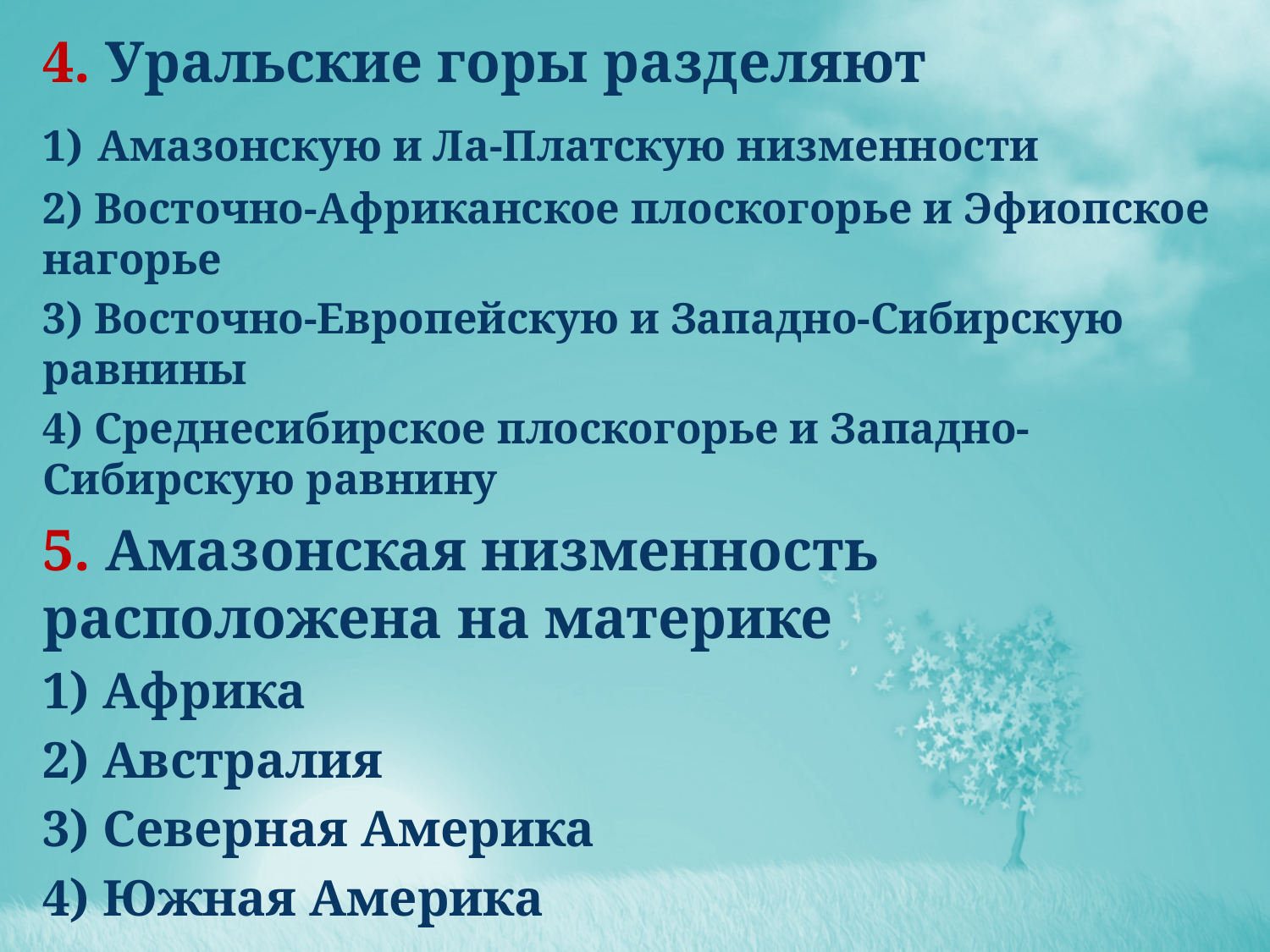

4. Уральские горы разделяют
1) Амазонскую и Ла-Платскую низменности
2) Восточно-Африканское плоскогорье и Эфиопское нагорье
3) Восточно-Европейскую и Западно-Сибирскую равнины
4) Среднесибирское плоскогорье и Западно-Сибирскую равнину
5. Амазонская низменность расположена на материке
1) Африка
2) Австралия
3) Северная Америка
4) Южная Америка